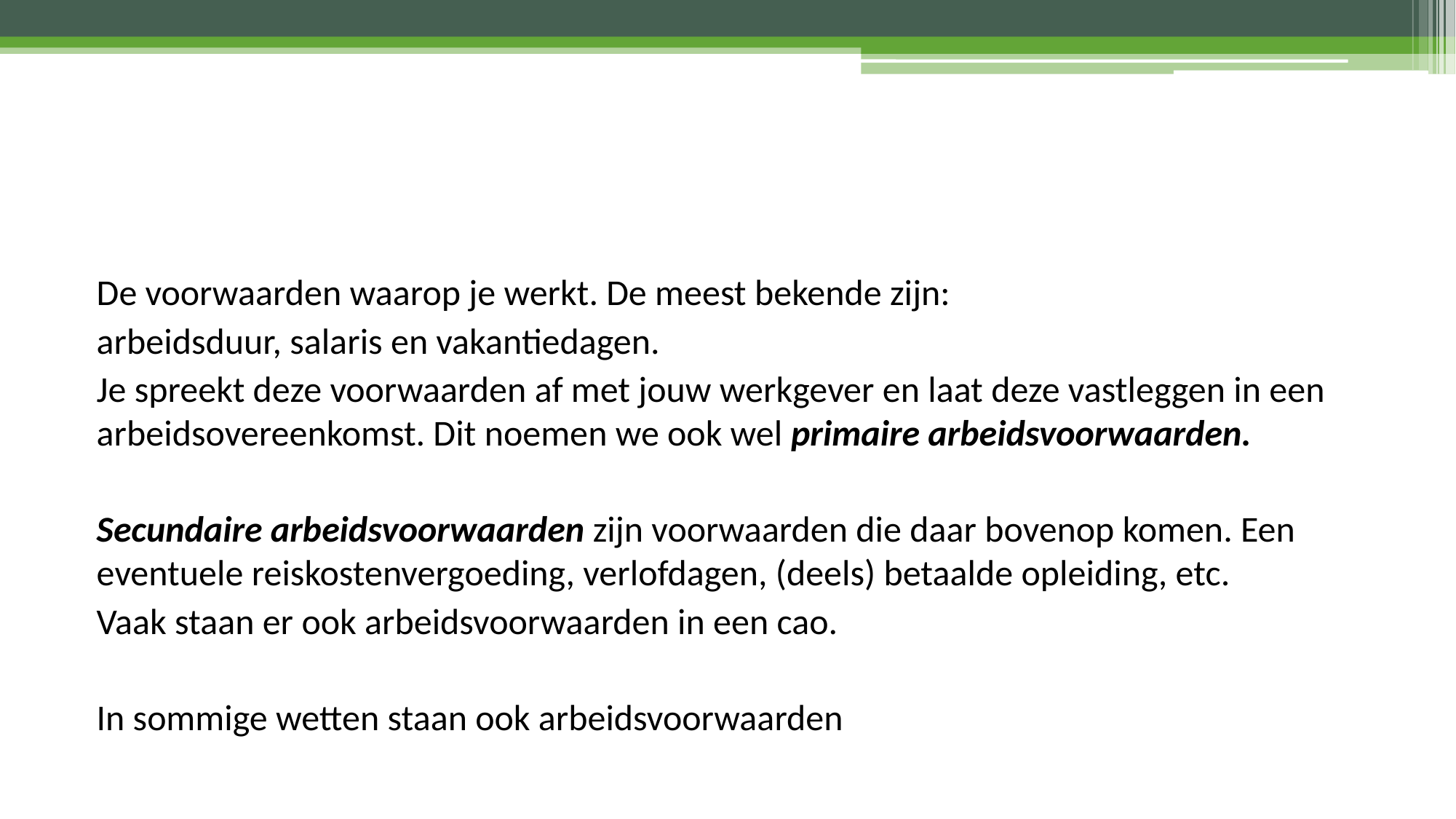

#
De voorwaarden waarop je werkt. De meest bekende zijn:
arbeidsduur, salaris en vakantiedagen.
Je spreekt deze voorwaarden af met jouw werkgever en laat deze vastleggen in een arbeidsovereenkomst. Dit noemen we ook wel primaire arbeidsvoorwaarden.

Secundaire arbeidsvoorwaarden zijn voorwaarden die daar bovenop komen. Een eventuele reiskostenvergoeding, verlofdagen, (deels) betaalde opleiding, etc.
Vaak staan er ook arbeidsvoorwaarden in een cao.

In sommige wetten staan ook arbeidsvoorwaarden